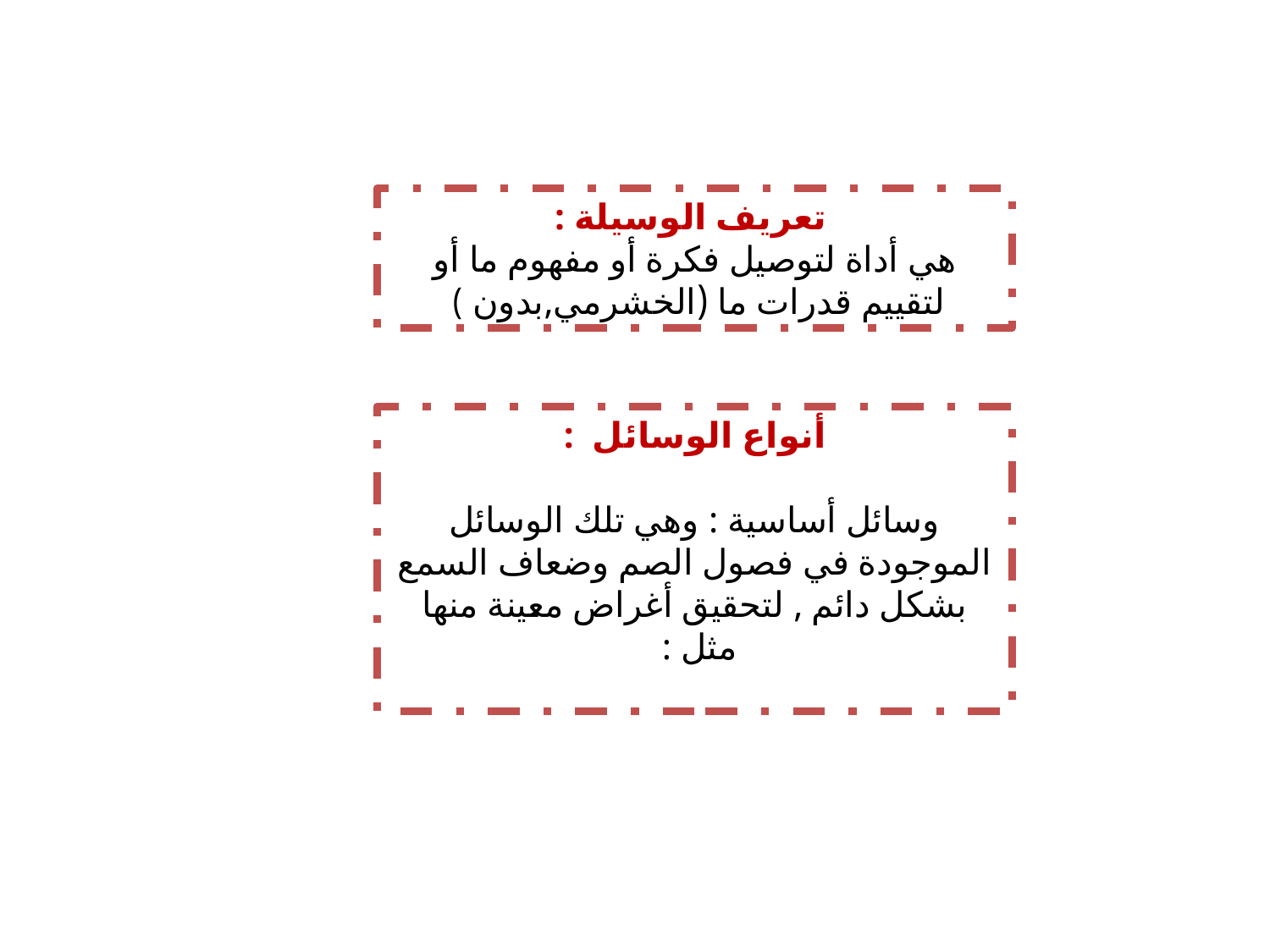

تعريف الوسيلة :
هي أداة لتوصيل فكرة أو مفهوم ما أو لتقييم قدرات ما (الخشرمي,بدون )
أنواع الوسائل  :

وسائل أساسية : وهي تلك الوسائل الموجودة في فصول الصم وضعاف السمع بشكل دائم , لتحقيق أغراض معينة منها مثل :